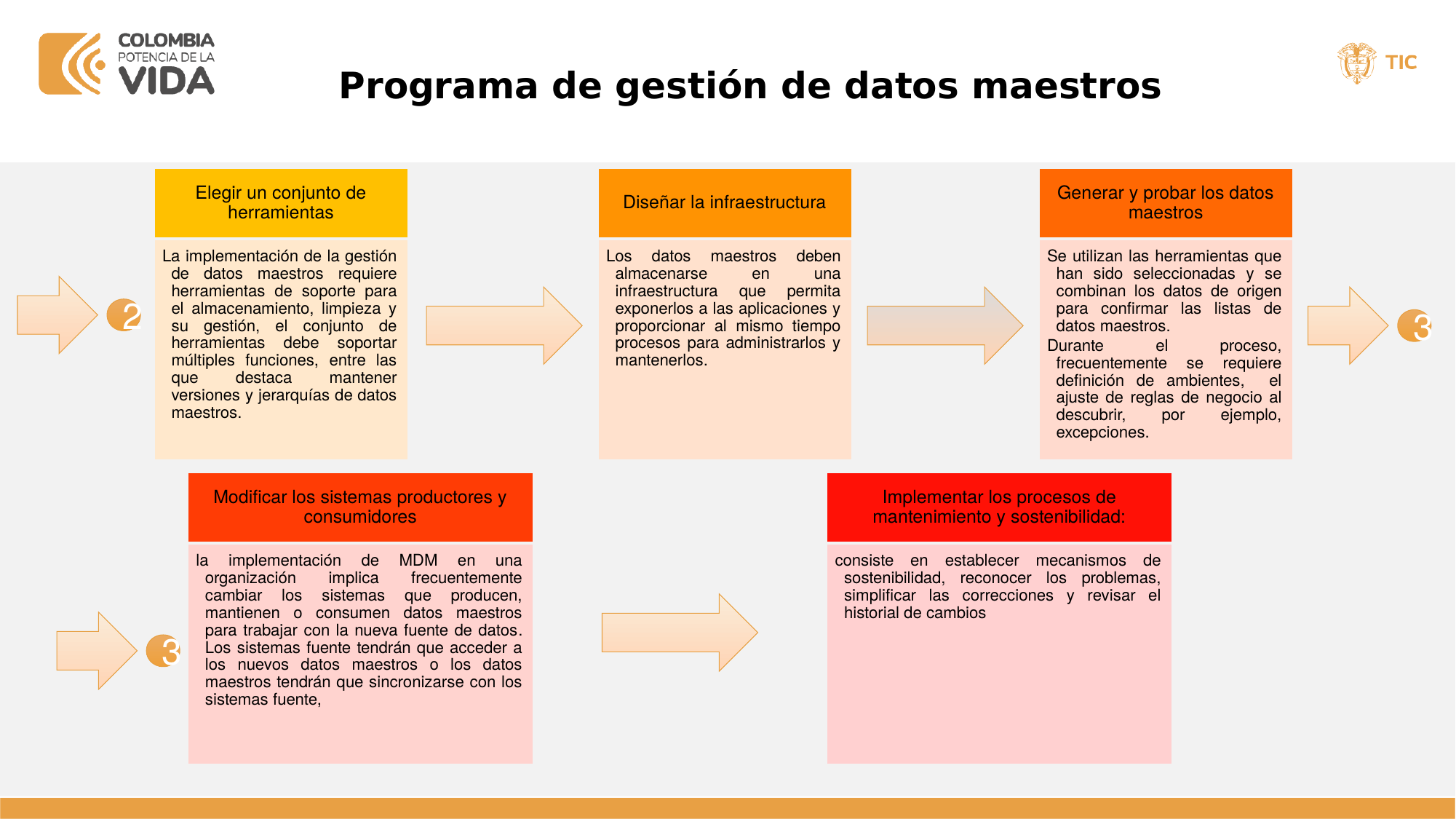

Programa de gestión de datos maestros

Generar y probar los datos maestros
Diseñar la infraestructura
Elegir un conjunto de herramientas
Se utilizan las herramientas que han sido seleccionadas y se combinan los datos de origen para confirmar las listas de datos maestros.
Durante el proceso, frecuentemente se requiere definición de ambientes,  el ajuste de reglas de negocio al descubrir, por ejemplo, excepciones.

Los datos maestros deben almacenarse en una infraestructura que permita exponerlos a las aplicaciones y proporcionar al mismo tiempo procesos para administrarlos y mantenerlos.
La implementación de la gestión de datos maestros requiere herramientas de soporte para el almacenamiento, limpieza y su gestión, el conjunto de herramientas debe soportar múltiples funciones, entre las que destaca mantener versiones y jerarquías de datos maestros.

2
3
Modificar los sistemas productores y consumidores
Implementar los procesos de mantenimiento y sostenibilidad:
la implementación de MDM en una organización implica frecuentemente cambiar los sistemas que producen, mantienen o consumen datos maestros para trabajar con la nueva fuente de datos. Los sistemas fuente tendrán que acceder a los nuevos datos maestros o los datos maestros tendrán que sincronizarse con los sistemas fuente,
consiste en establecer mecanismos de sostenibilidad, reconocer los problemas, simplificar las correcciones y revisar el historial de cambios

3